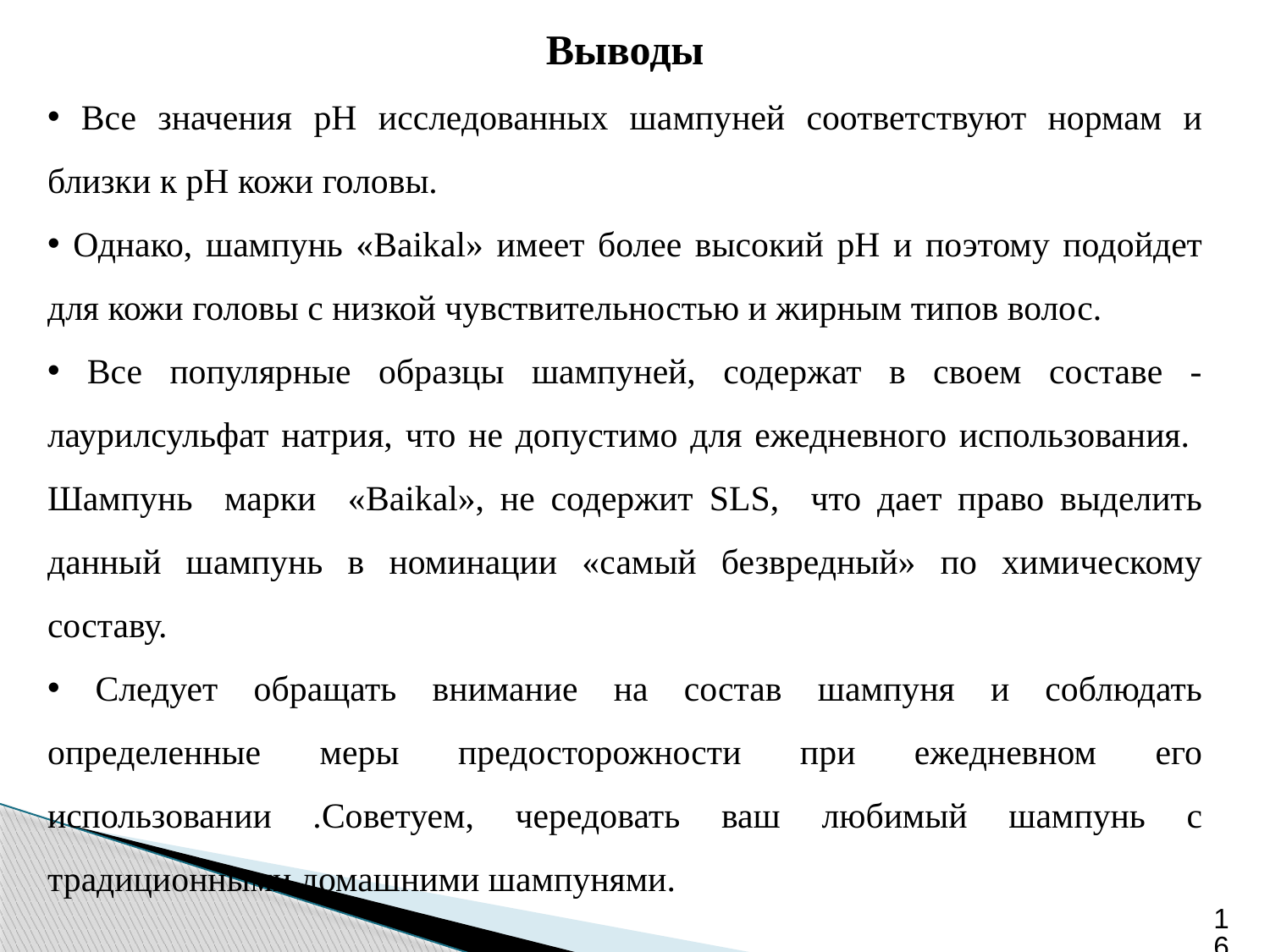

Выводы
 Все значения рН исследованных шампуней соответствуют нормам и близки к рН кожи головы.
 Однако, шампунь «Baikal» имеет более высокий рН и поэтому подойдет для кожи головы с низкой чувствительностью и жирным типов волос.
 Все популярные образцы шампуней, содержат в своем составе - лаурилсульфат натрия, что не допустимо для ежедневного использования.  Шампунь  марки  «Baikal», не содержит SLS,  что дает право выделить данный шампунь в номинации «самый безвредный» по химическому составу.
 Следует обращать внимание на состав шампуня и соблюдать определенные меры предосторожности при ежедневном его использовании .Советуем, чередовать ваш любимый шампунь с традиционными домашними шампунями.

16